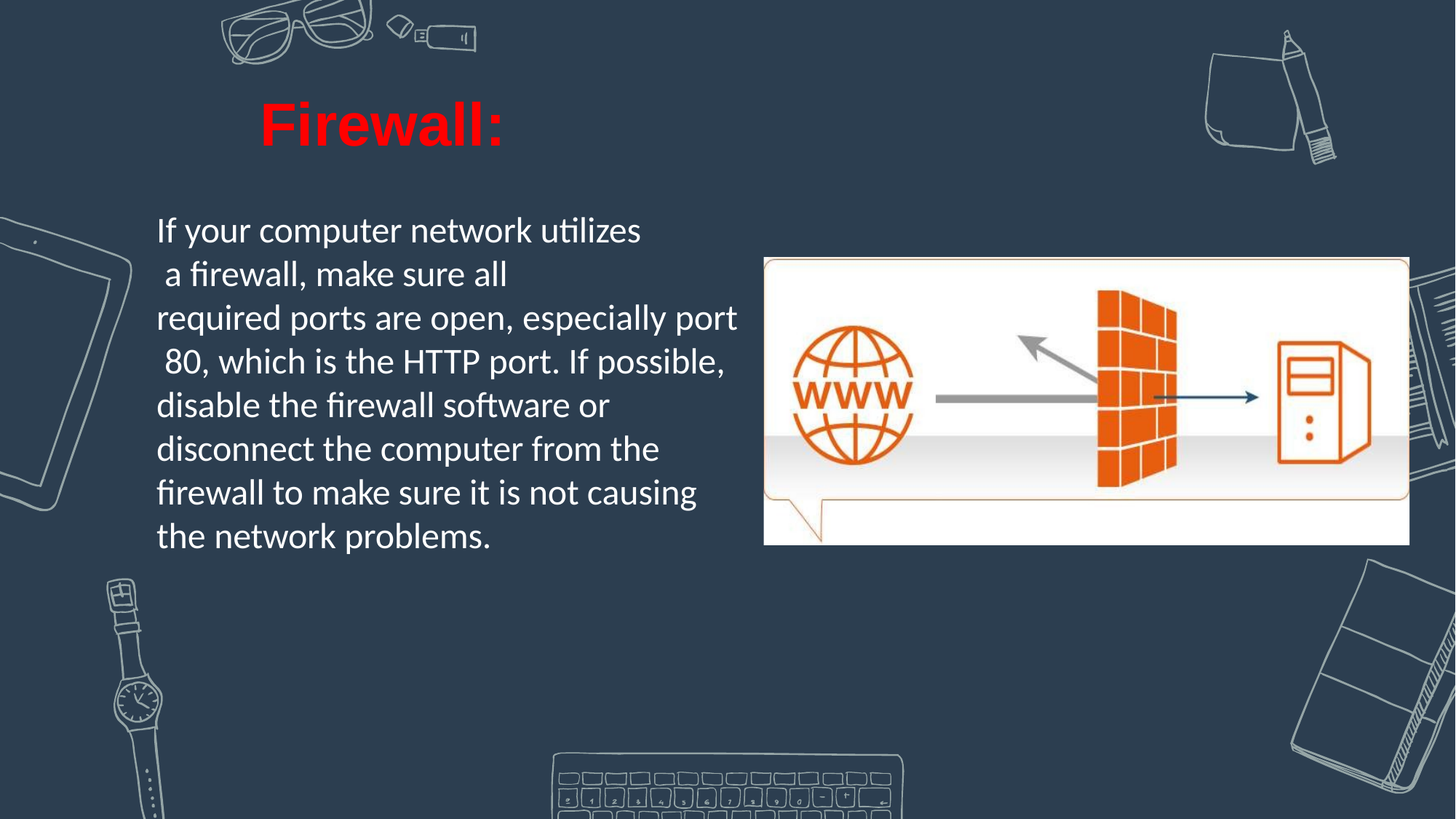

Firewall:
If your computer network utilizes  a firewall, make sure all
required ports are open, especially port  80, which is the HTTP port. If possible,  disable the firewall software or  disconnect the computer from the  firewall to make sure it is not causing  the network problems.